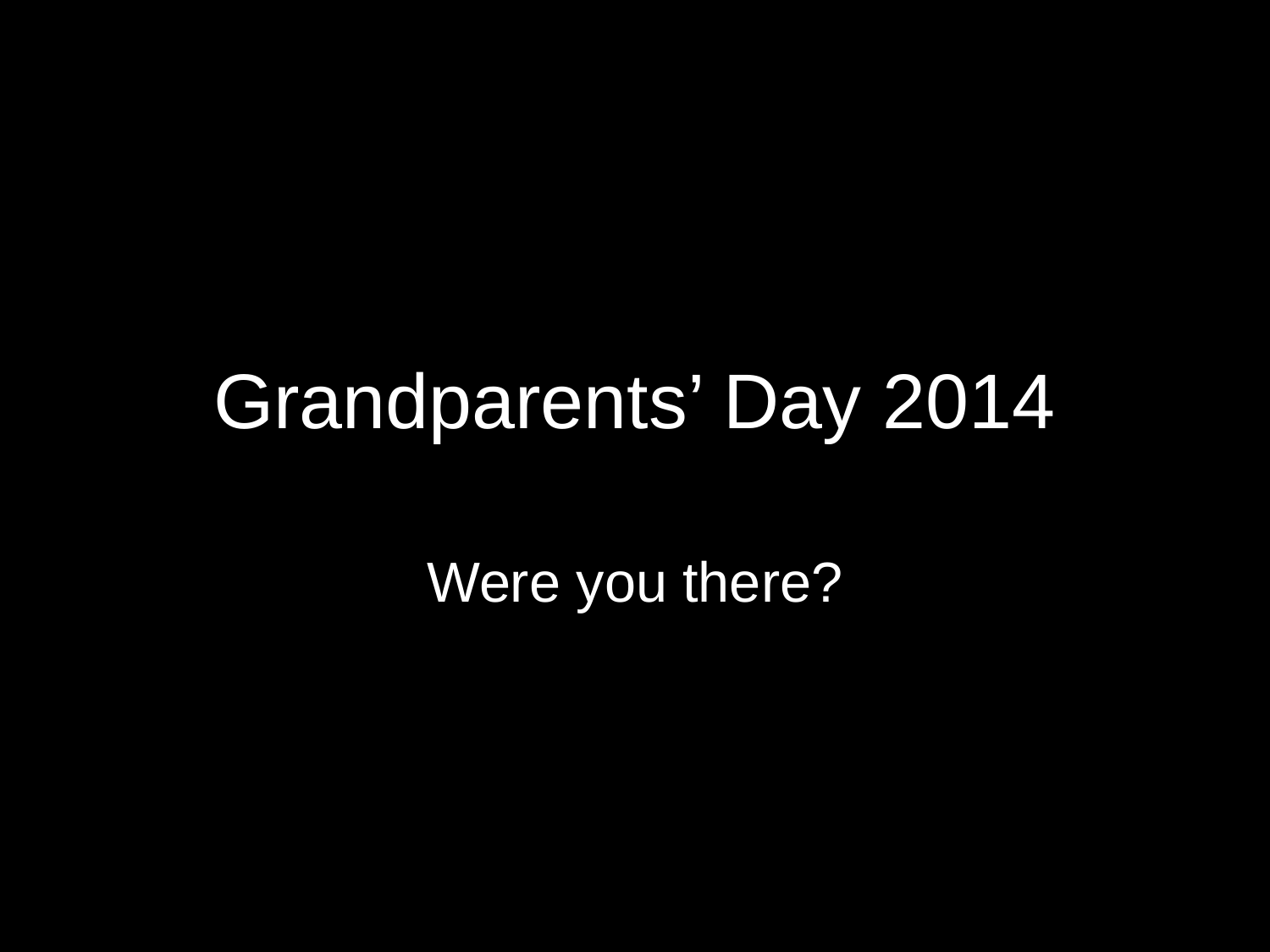

# Grandparents’ Day 2014
Were you there?